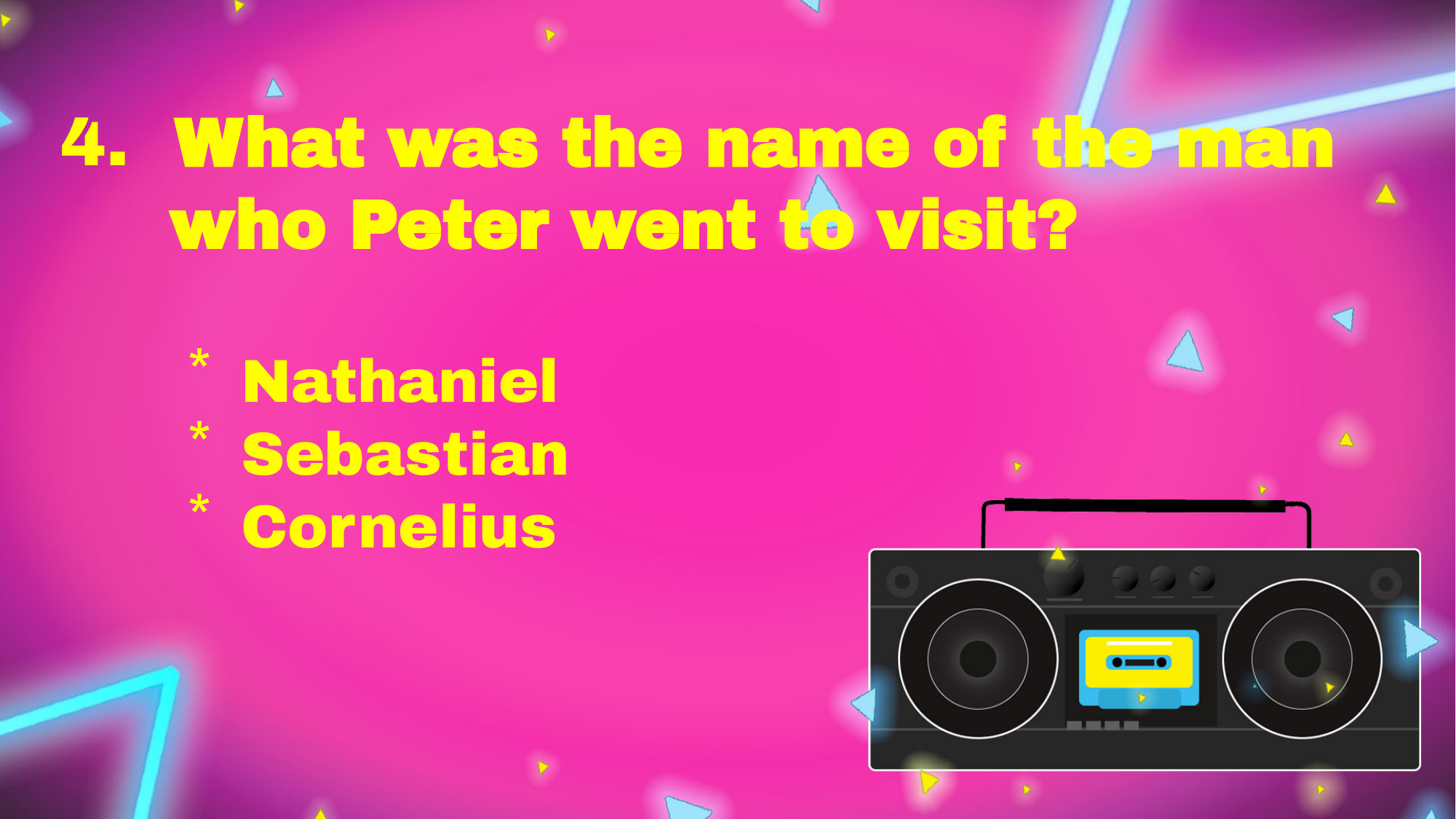

4.  What was the name of the man
	who Peter went to visit?

Nathaniel
Sebastian
Cornelius